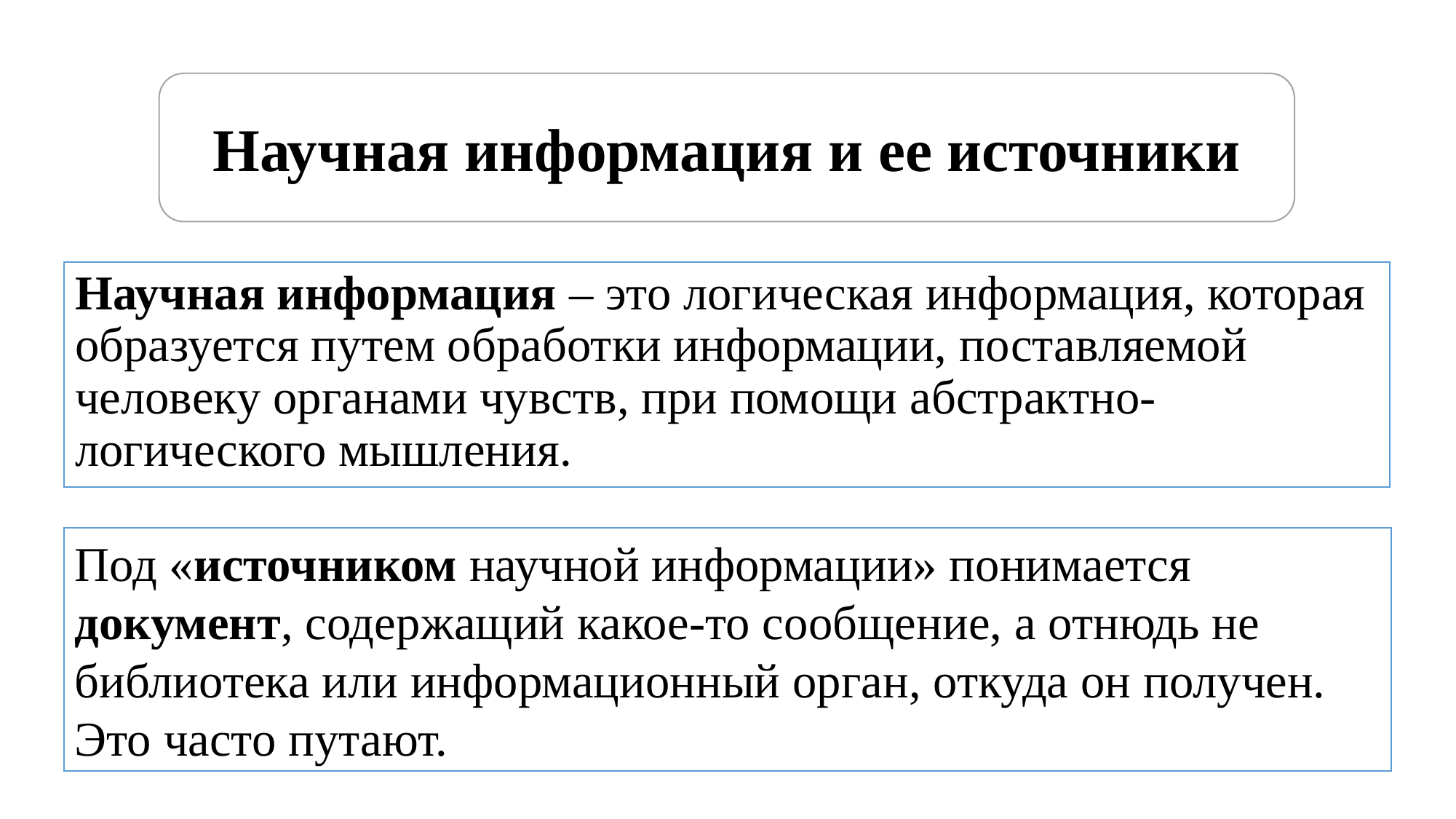

Научная информация и ее источники
Научная информация – это логическая информация, которая образуется путем обработки информации, поставляемой человеку органами чувств, при помощи абстрактно-логического мышления.
Под «источником научной информации» понимается документ, содержащий какое-то сообщение, а отнюдь не библиотека или информационный орган, откуда он получен. Это часто путают.